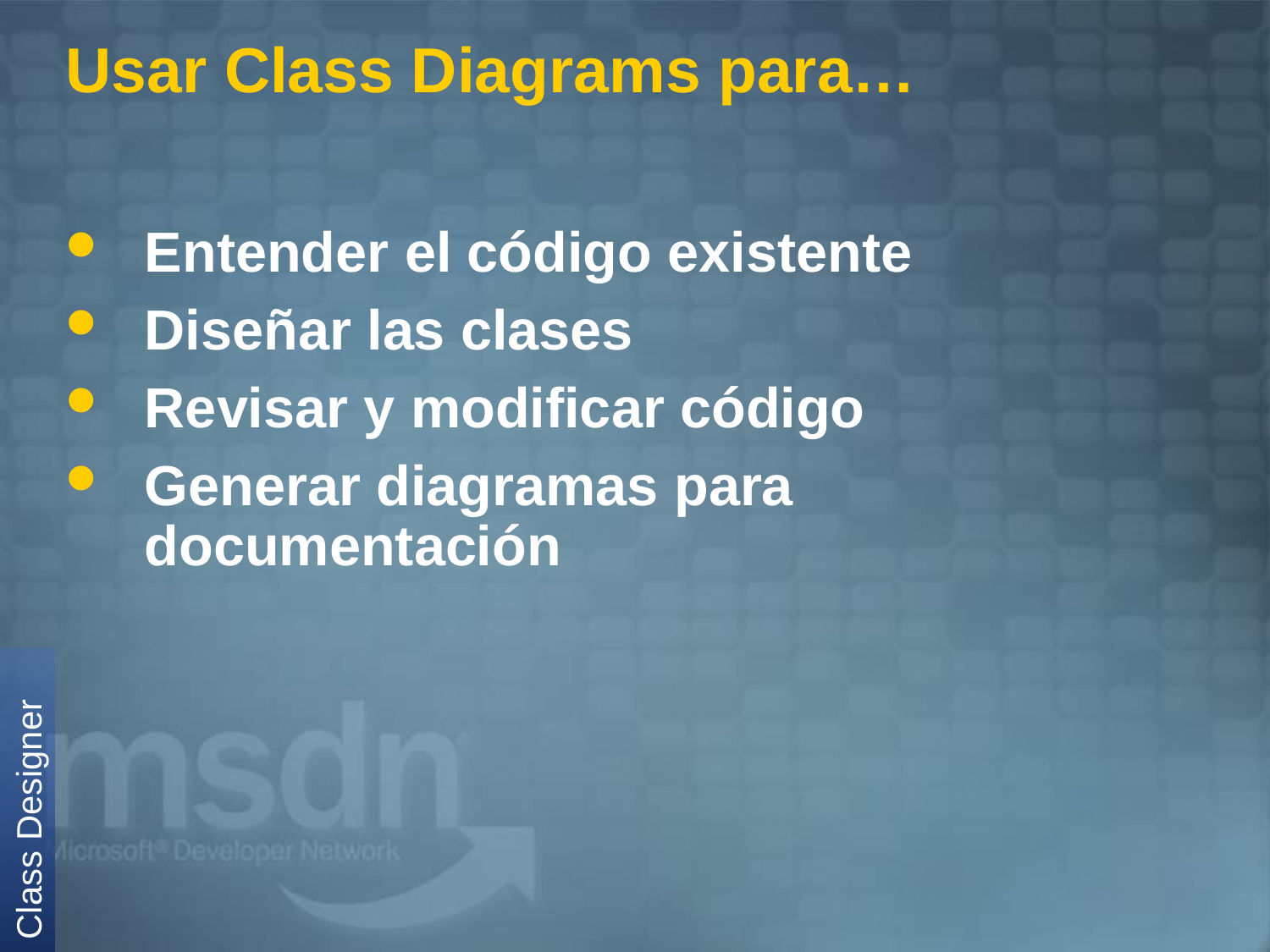

# Usar Class Diagrams para…
Entender el código existente
Diseñar las clases
Revisar y modificar código
Generar diagramas para documentación
Class Designer